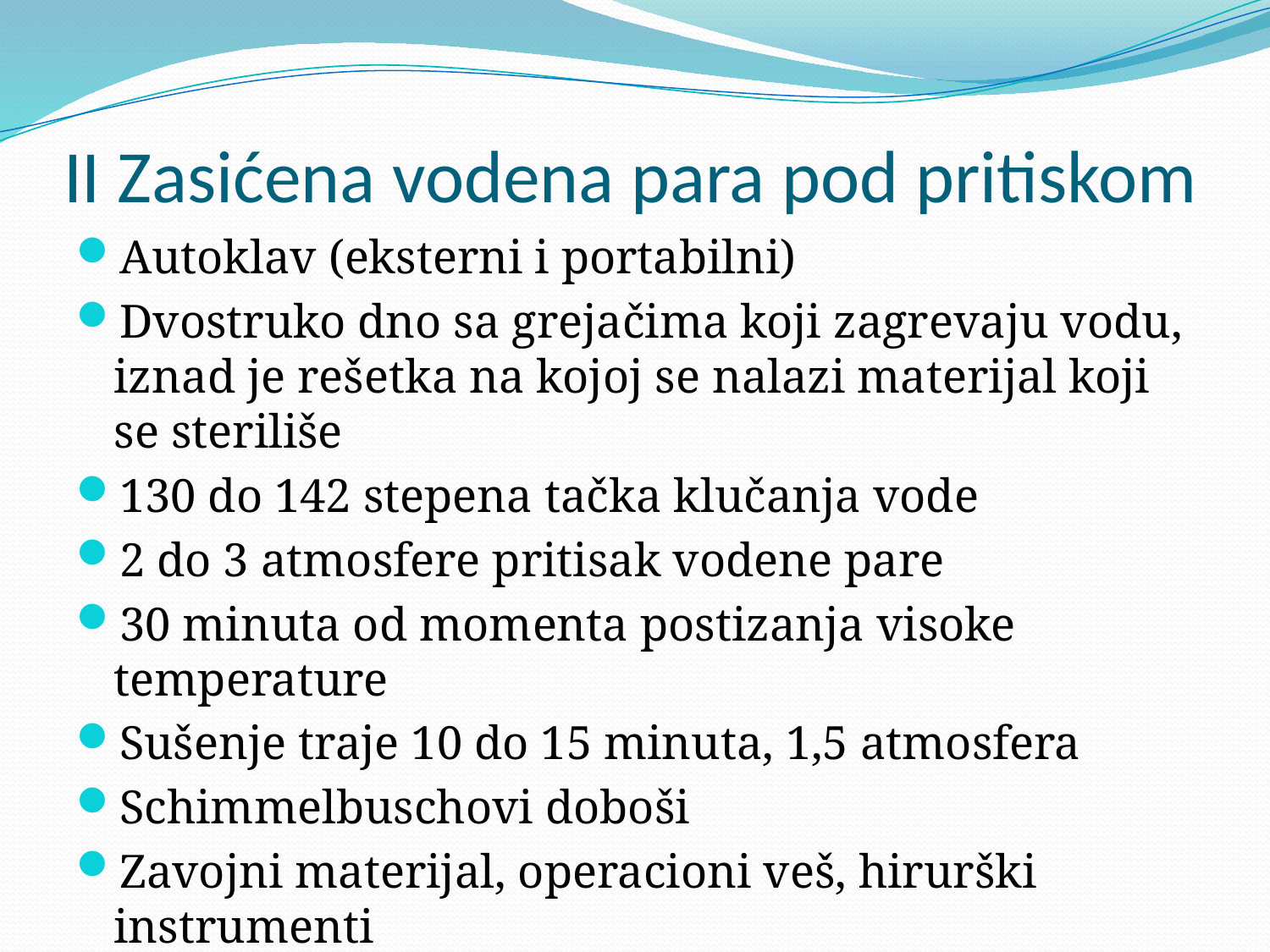

# II Zasićena vodena para pod pritiskom
Autoklav (eksterni i portabilni)
Dvostruko dno sa grejačima koji zagrevaju vodu, iznad je rešetka na kojoj se nalazi materijal koji se steriliše
130 do 142 stepena tačka klučanja vode
2 do 3 atmosfere pritisak vodene pare
30 minuta od momenta postizanja visoke temperature
Sušenje traje 10 do 15 minuta, 1,5 atmosfera
Schimmelbuschovi doboši
Zavojni materijal, operacioni veš, hirurški instrumenti
Kontrola sterilizacije